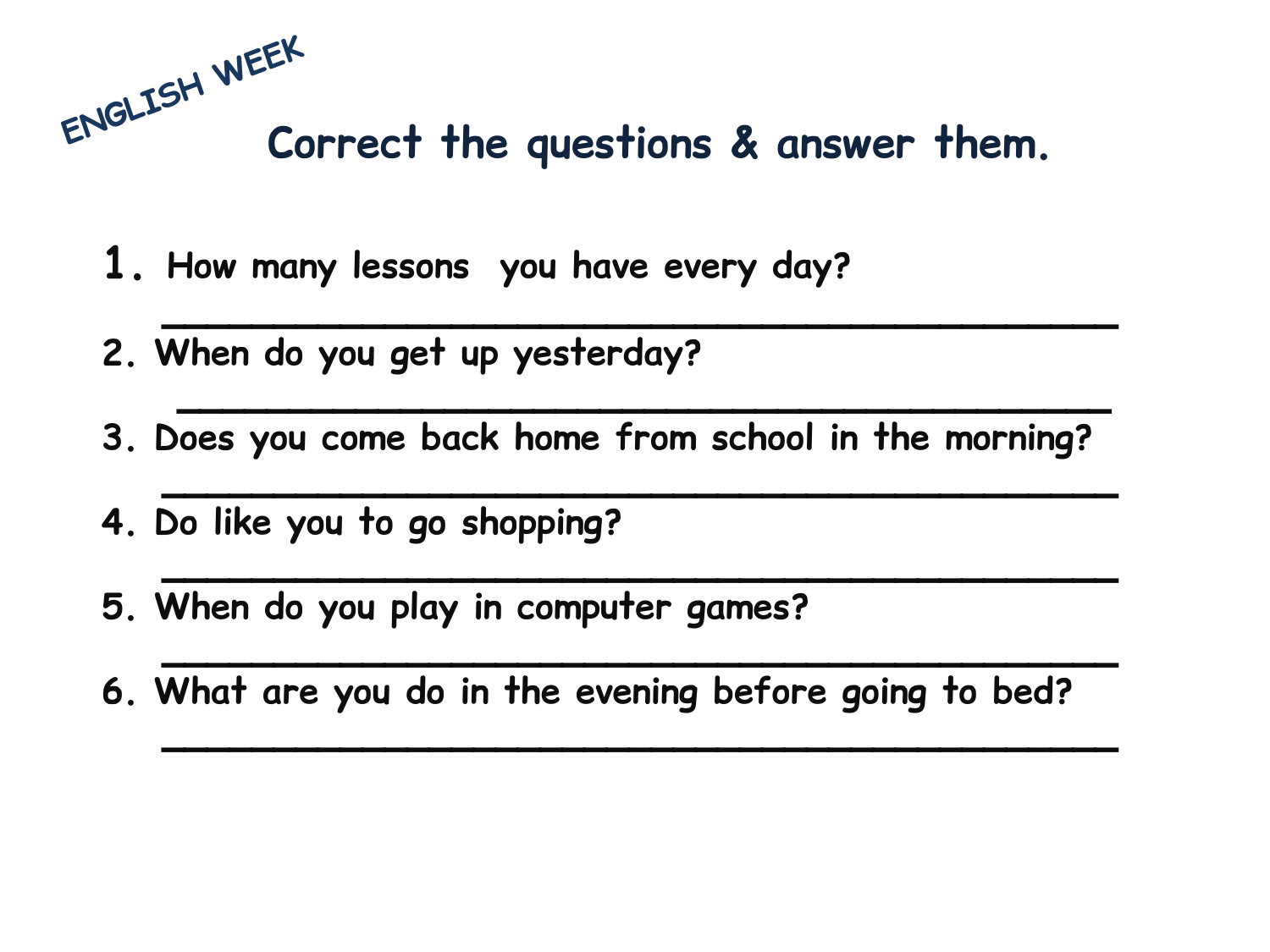

# Correct the questions & answer them.
English week
1. How many lessons  you have every day?
    ___________________________________________
2. When do you get up yesterday?
     __________________________________________
3. Does you come back home from school in the morning?
    ___________________________________________
4. Do like you to go shopping?
    ___________________________________________
5. When do you play in computer games?
    ___________________________________________
6. What are you do in the evening before going to bed?
    ___________________________________________